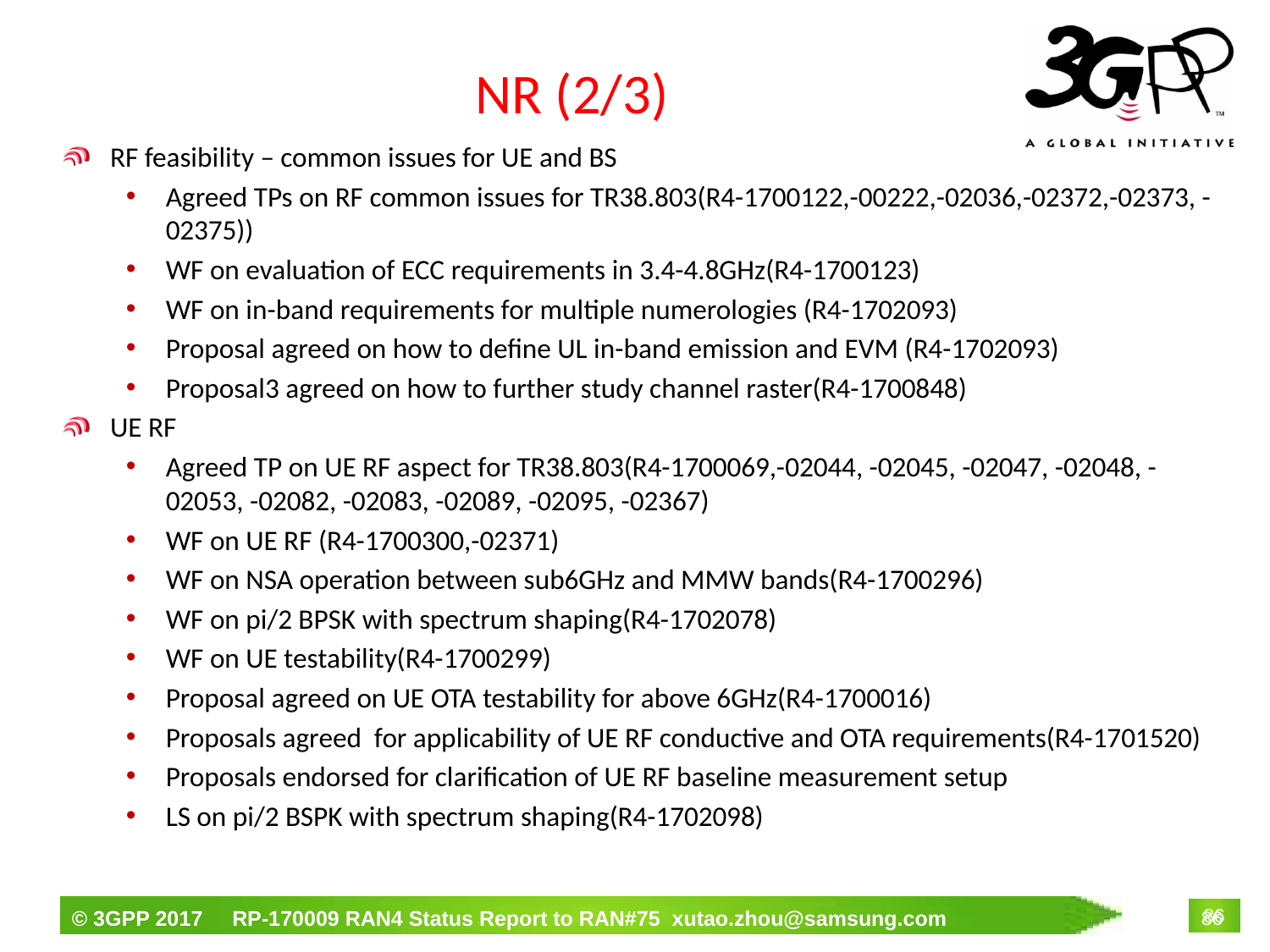

# NR (2/3)
RF feasibility – common issues for UE and BS
Agreed TPs on RF common issues for TR38.803(R4-1700122,-00222,-02036,-02372,-02373, -02375))
WF on evaluation of ECC requirements in 3.4-4.8GHz(R4-1700123)
WF on in-band requirements for multiple numerologies (R4-1702093)
Proposal agreed on how to define UL in-band emission and EVM (R4-1702093)
Proposal3 agreed on how to further study channel raster(R4-1700848)
UE RF
Agreed TP on UE RF aspect for TR38.803(R4-1700069,-02044, -02045, -02047, -02048, -02053, -02082, -02083, -02089, -02095, -02367)
WF on UE RF (R4-1700300,-02371)
WF on NSA operation between sub6GHz and MMW bands(R4-1700296)
WF on pi/2 BPSK with spectrum shaping(R4-1702078)
WF on UE testability(R4-1700299)
Proposal agreed on UE OTA testability for above 6GHz(R4-1700016)
Proposals agreed  for applicability of UE RF conductive and OTA requirements(R4-1701520)
Proposals endorsed for clarification of UE RF baseline measurement setup
LS on pi/2 BSPK with spectrum shaping(R4-1702098)

86